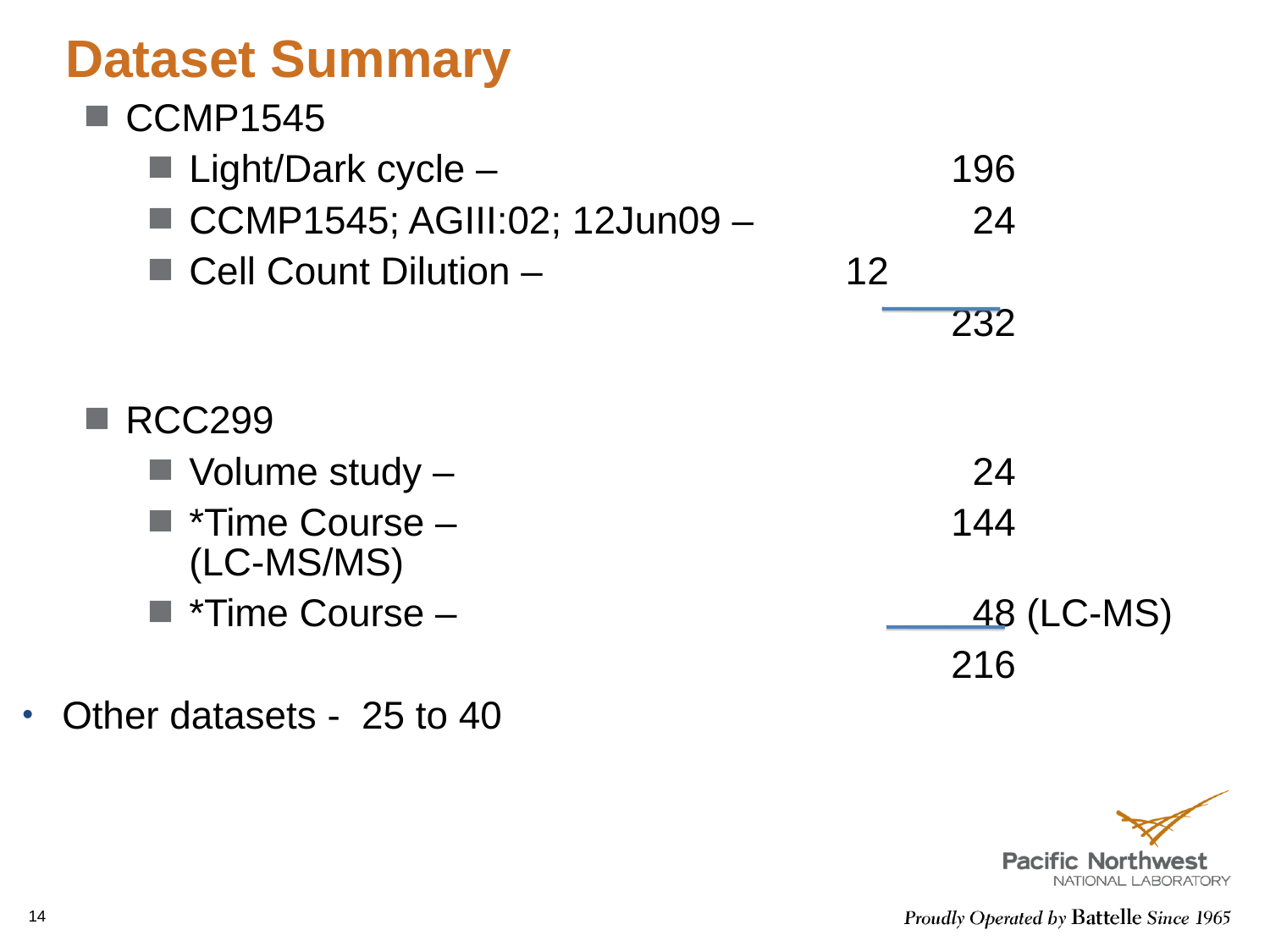

Dataset Summary
CCMP1545
Light/Dark cycle – 				196
CCMP1545; AGIII:02; 12Jun09 – 		  24
Cell Count Dilution –  			  12
							232

RCC299
Volume study – 				  24
*Time Course – 				144 (LC-MS/MS)
*Time Course – 				  48 (LC-MS)
						216
Other datasets -  25 to 40

14